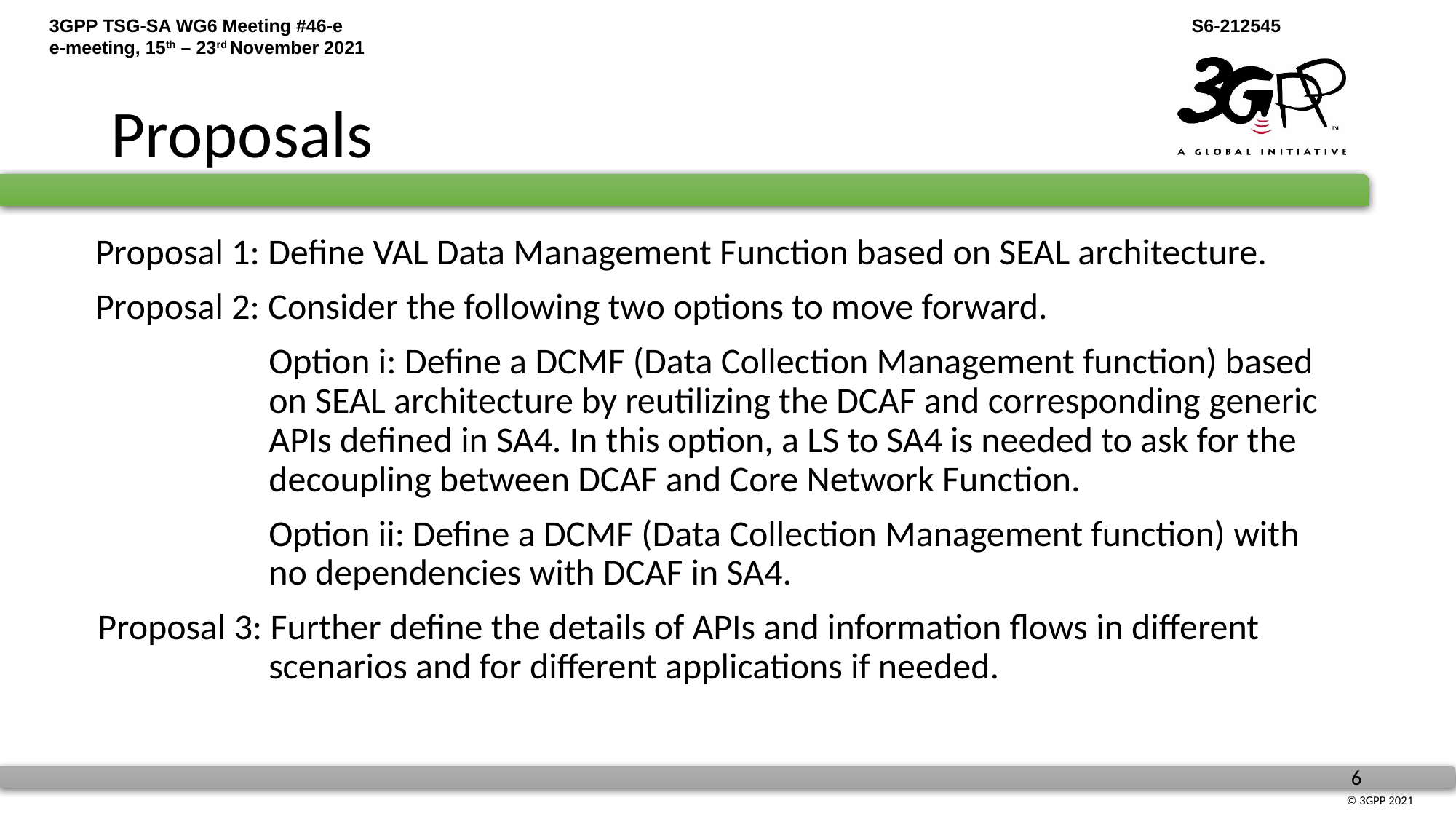

# Proposals
 Proposal 1: Define VAL Data Management Function based on SEAL architecture.
 Proposal 2: Consider the following two options to move forward.
Option i: Define a DCMF (Data Collection Management function) based on SEAL architecture by reutilizing the DCAF and corresponding generic APIs defined in SA4. In this option, a LS to SA4 is needed to ask for the decoupling between DCAF and Core Network Function.
Option ii: Define a DCMF (Data Collection Management function) with no dependencies with DCAF in SA4.
Proposal 3: Further define the details of APIs and information flows in different scenarios and for different applications if needed.